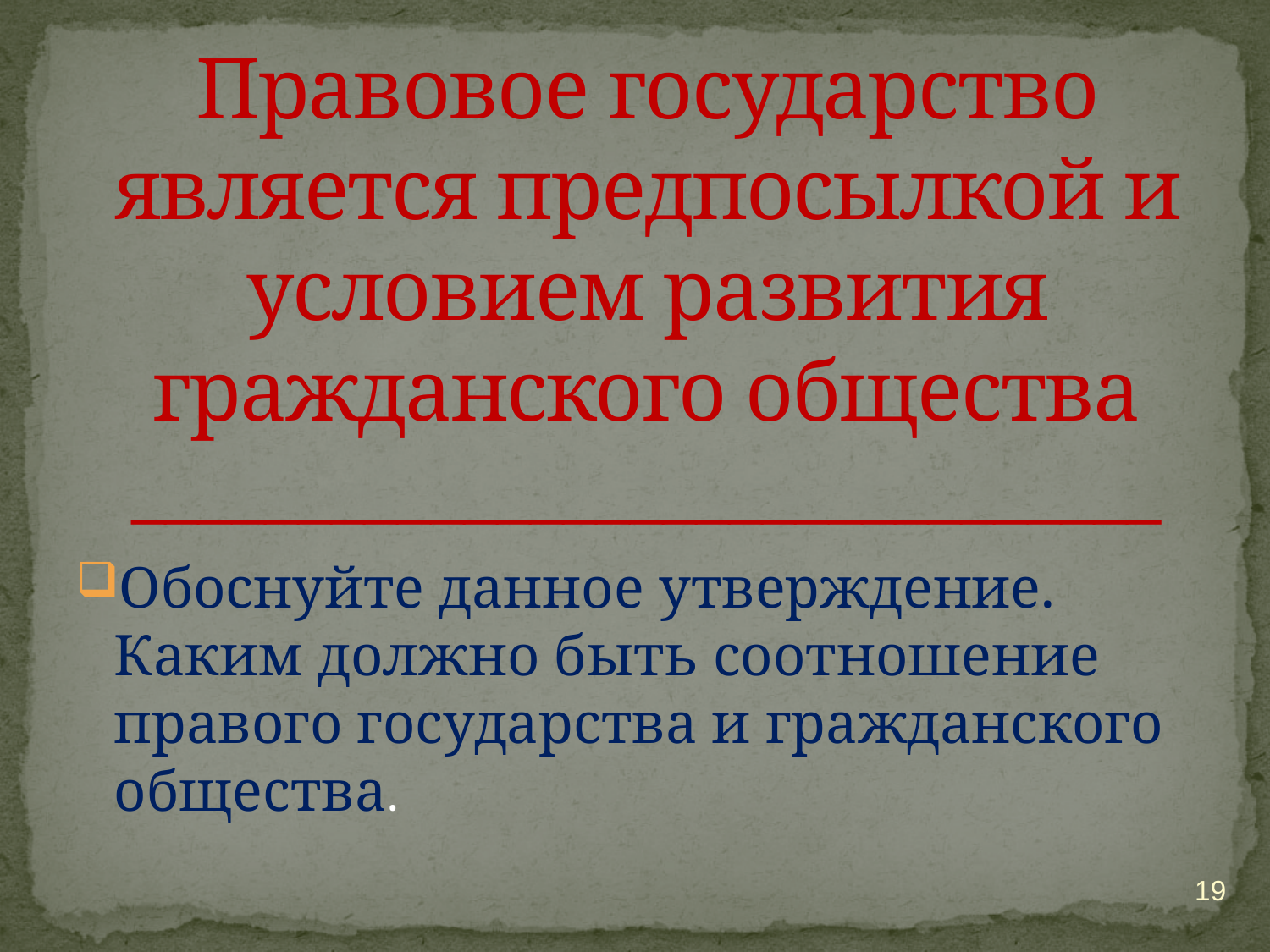

# Правовое государство является предпосылкой и условием развития гражданского общества _______________________________
Обоснуйте данное утверждение. Каким должно быть соотношение правого государства и гражданского общества.
19